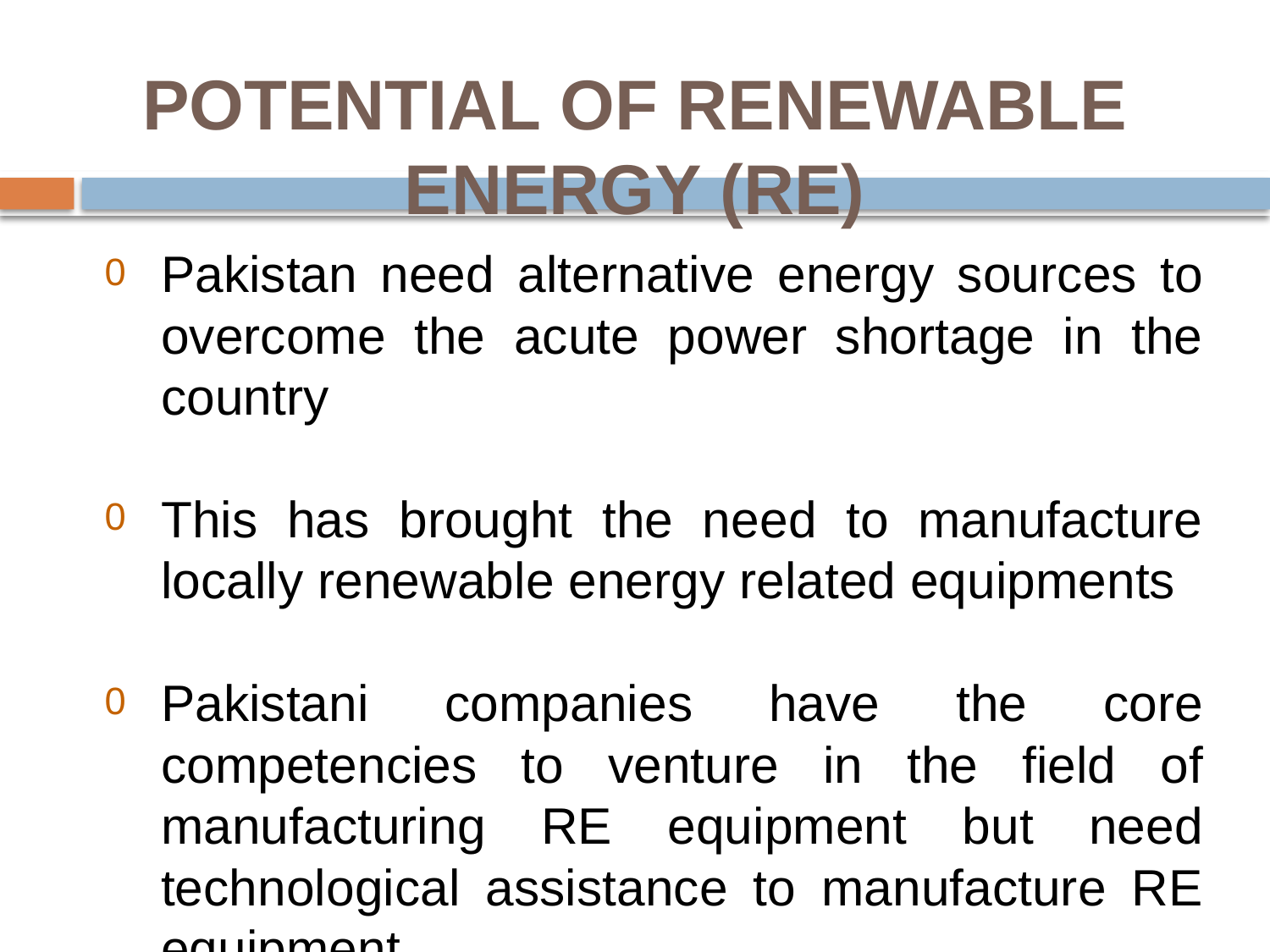

POTENTIAL OF RENEWABLE ENERGY (RE)
Pakistan need alternative energy sources to overcome the acute power shortage in the country

This has brought the need to manufacture locally renewable energy related equipments

Pakistani companies have the core competencies to venture in the field of manufacturing RE equipment but need technological assistance to manufacture RE equipment .